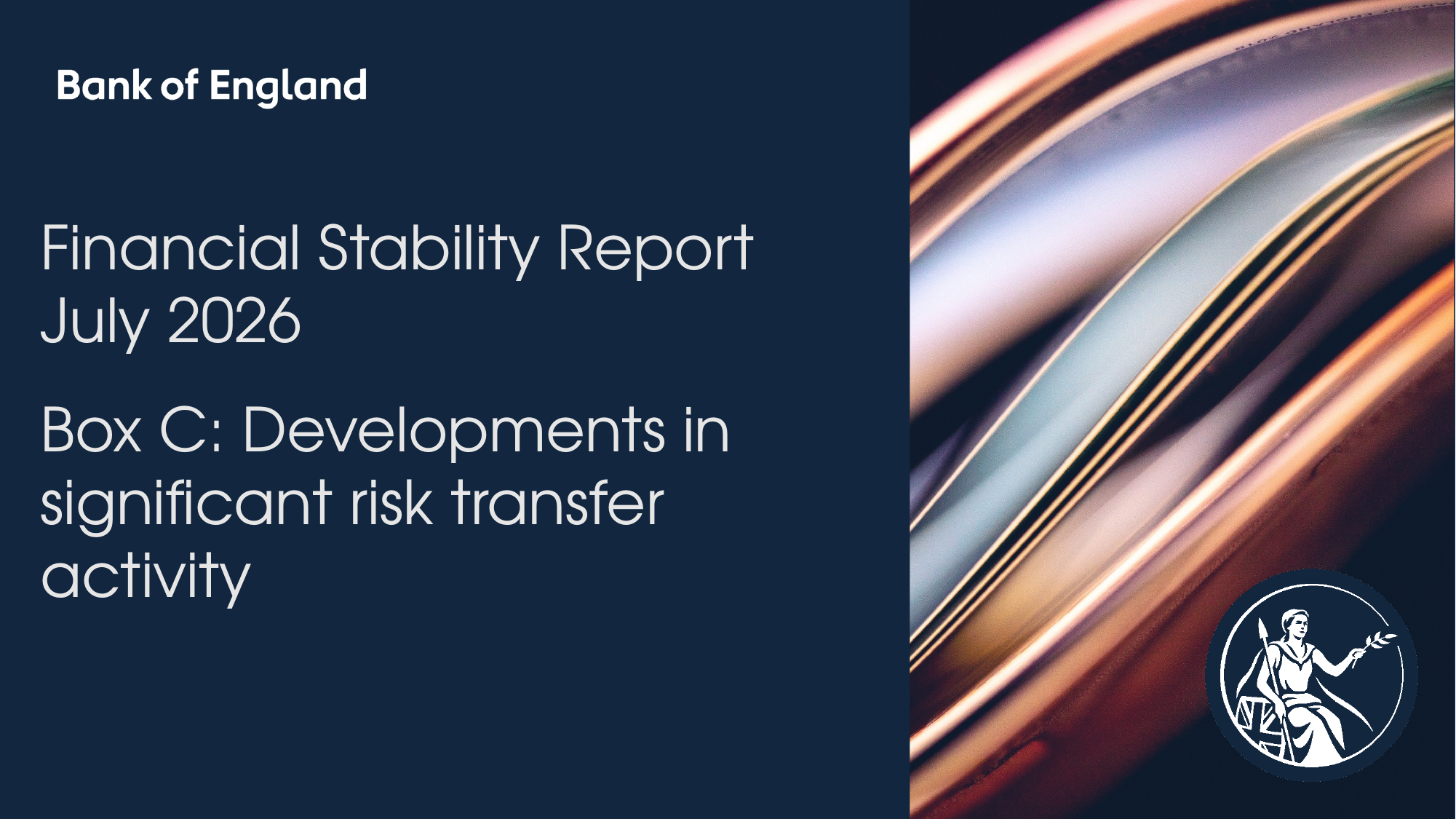

Financial Stability Report
July 2026
Box C: Developments in significant risk transfer activity